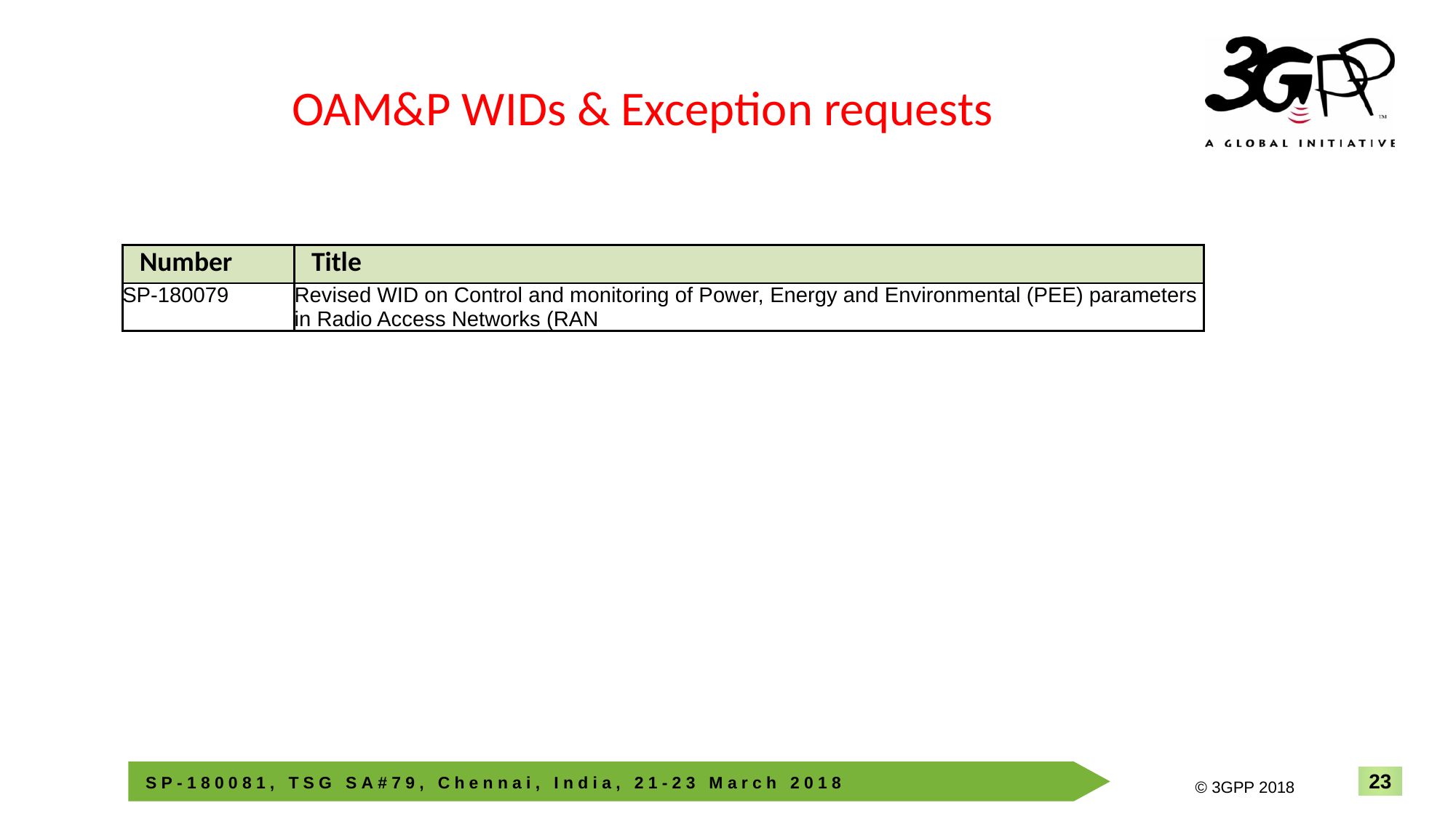

OAM&P WIDs & Exception requests
| Number | Title |
| --- | --- |
| SP-180079 | Revised WID on Control and monitoring of Power, Energy and Environmental (PEE) parameters in Radio Access Networks (RAN |